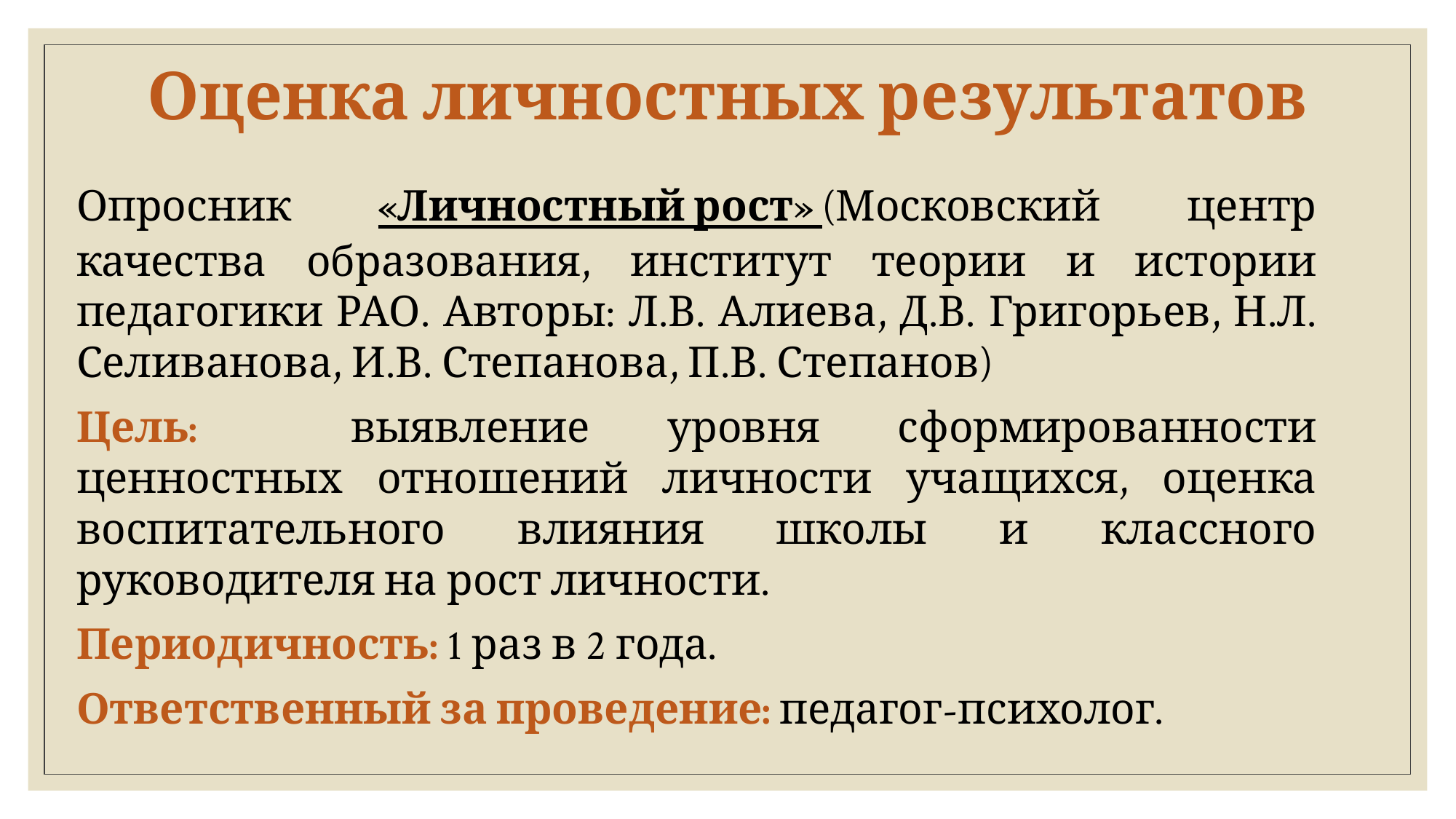

# Оценка личностных результатов
Опросник «Личностный рост» (Московский центр качества образования, институт теории и истории педагогики РАО. Авторы: Л.В. Алиева, Д.В. Григорьев, Н.Л. Селиванова, И.В. Степанова, П.В. Степанов)
Цель:  выявление уровня сформированности ценностных отношений личности учащихся, оценка воспитательного влияния школы и классного руководителя на рост личности.
Периодичность: 1 раз в 2 года.
Ответственный за проведение: педагог-психолог.